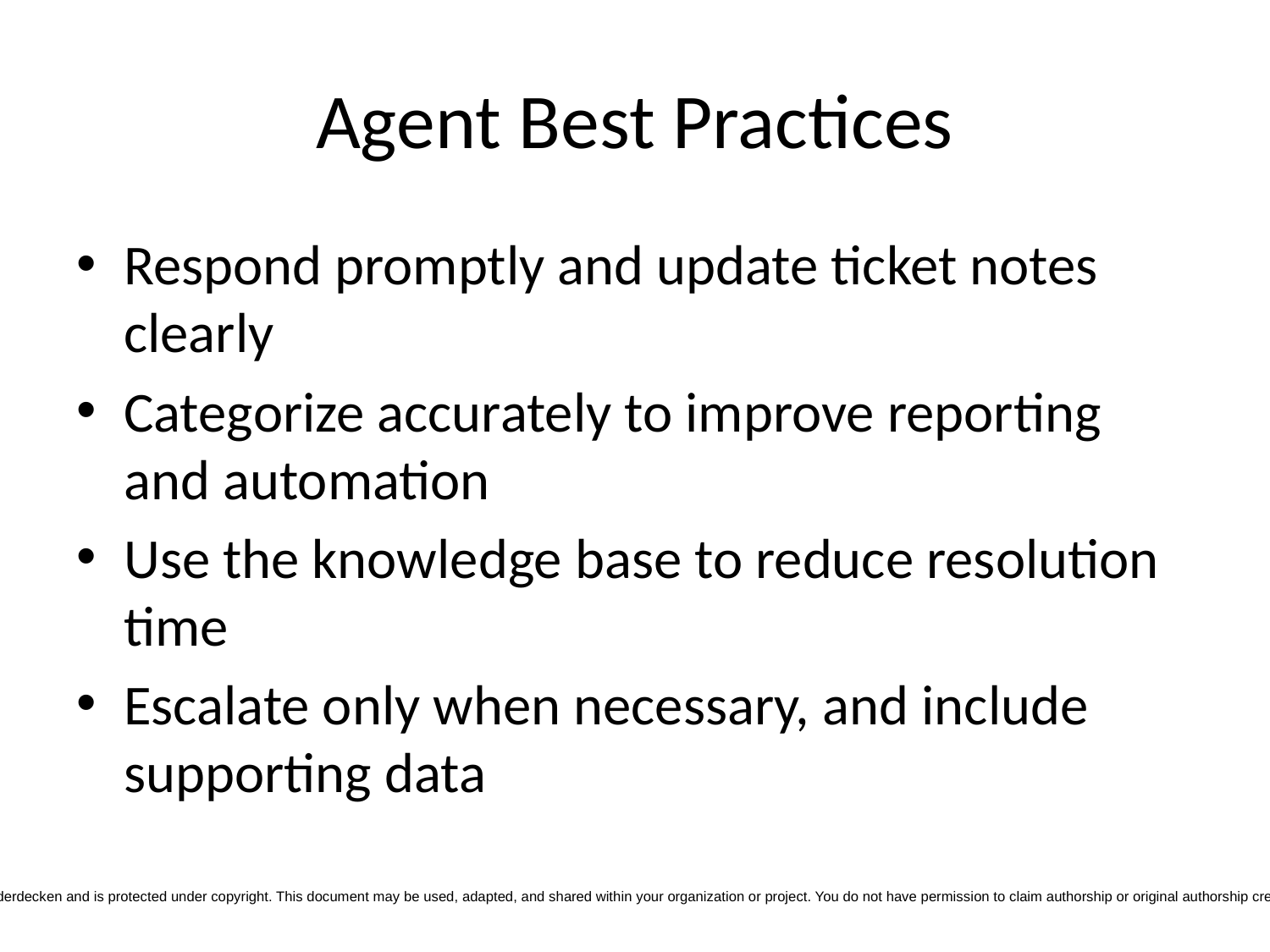

# Agent Best Practices
Respond promptly and update ticket notes clearly
Categorize accurately to improve reporting and automation
Use the knowledge base to reduce resolution time
Escalate only when necessary, and include supporting data
Copyright © 2025 Race P. Vanderdecken. All rights reserved. This document is the intellectual property of Race P. Vanderdecken and is protected under copyright. This document may be used, adapted, and shared within your organization or project. You do not have permission to claim authorship or original authorship credit. This copyright notice may be removed if required by internal documentation standards or work environment policy.